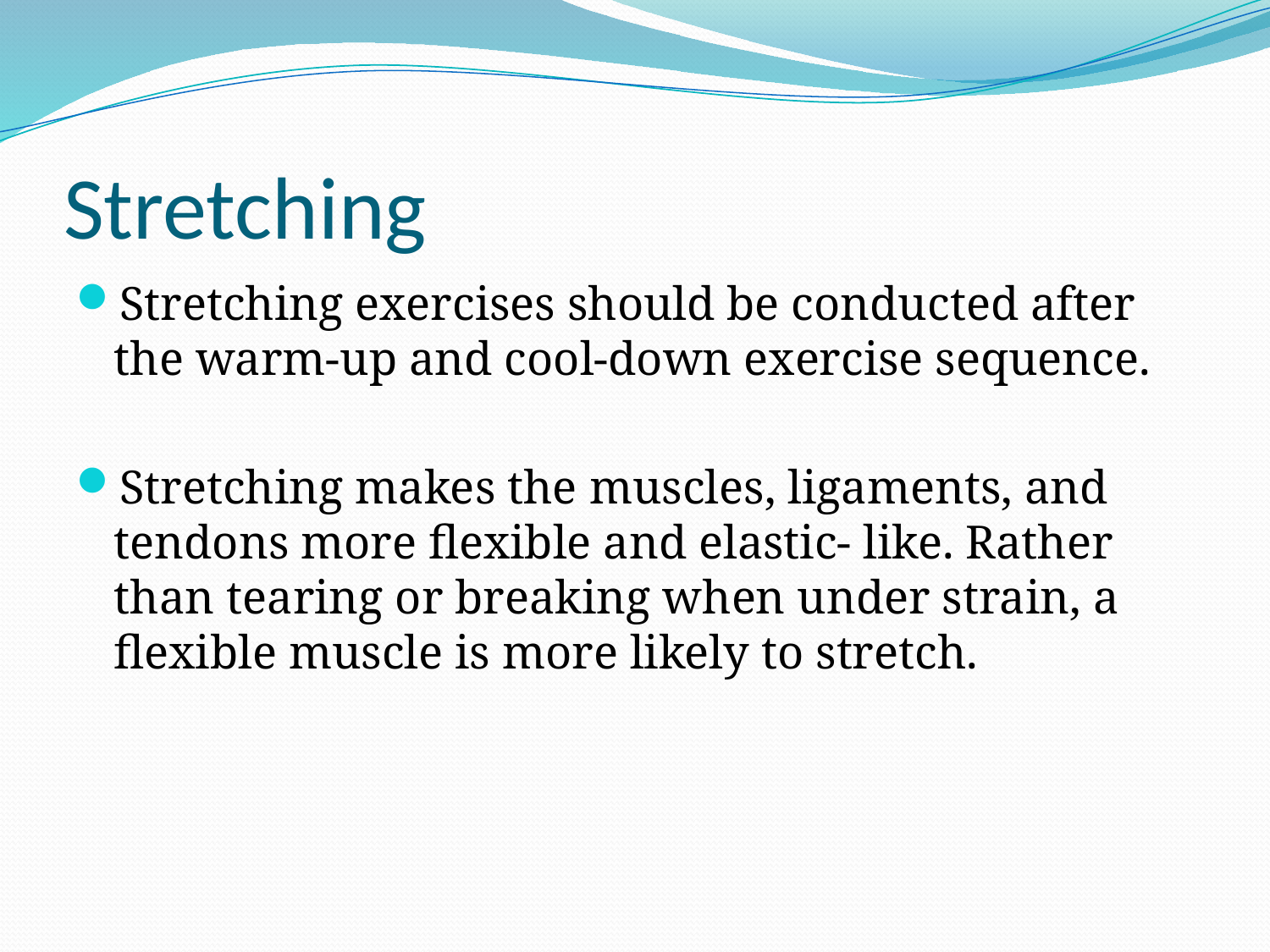

# Stretching
Stretching exercises should be conducted after the warm-up and cool-down exercise sequence.

Stretching makes the muscles, ligaments, and tendons more flexible and elastic- like. Rather than tearing or breaking when under strain, a flexible muscle is more likely to stretch.